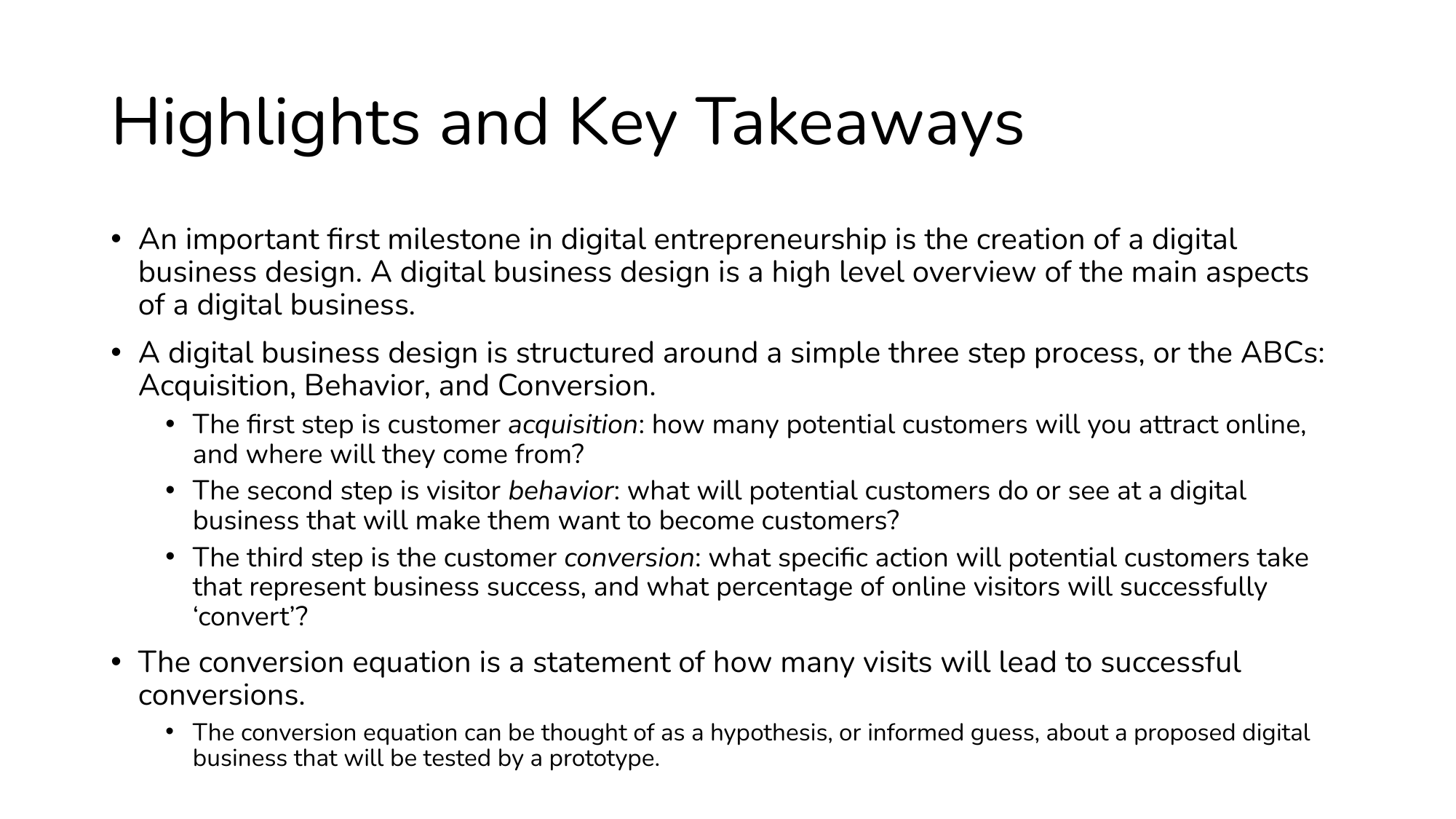

# Highlights and Key Takeaways
An important first milestone in digital entrepreneurship is the creation of a digital business design. A digital business design is a high level overview of the main aspects of a digital business.
A digital business design is structured around a simple three step process, or the ABCs: Acquisition, Behavior, and Conversion.
The first step is customer acquisition: how many potential customers will you attract online, and where will they come from?
The second step is visitor behavior: what will potential customers do or see at a digital business that will make them want to become customers?
The third step is the customer conversion: what specific action will potential customers take that represent business success, and what percentage of online visitors will successfully ‘convert’?
The conversion equation is a statement of how many visits will lead to successful conversions.
The conversion equation can be thought of as a hypothesis, or informed guess, about a proposed digital business that will be tested by a prototype.